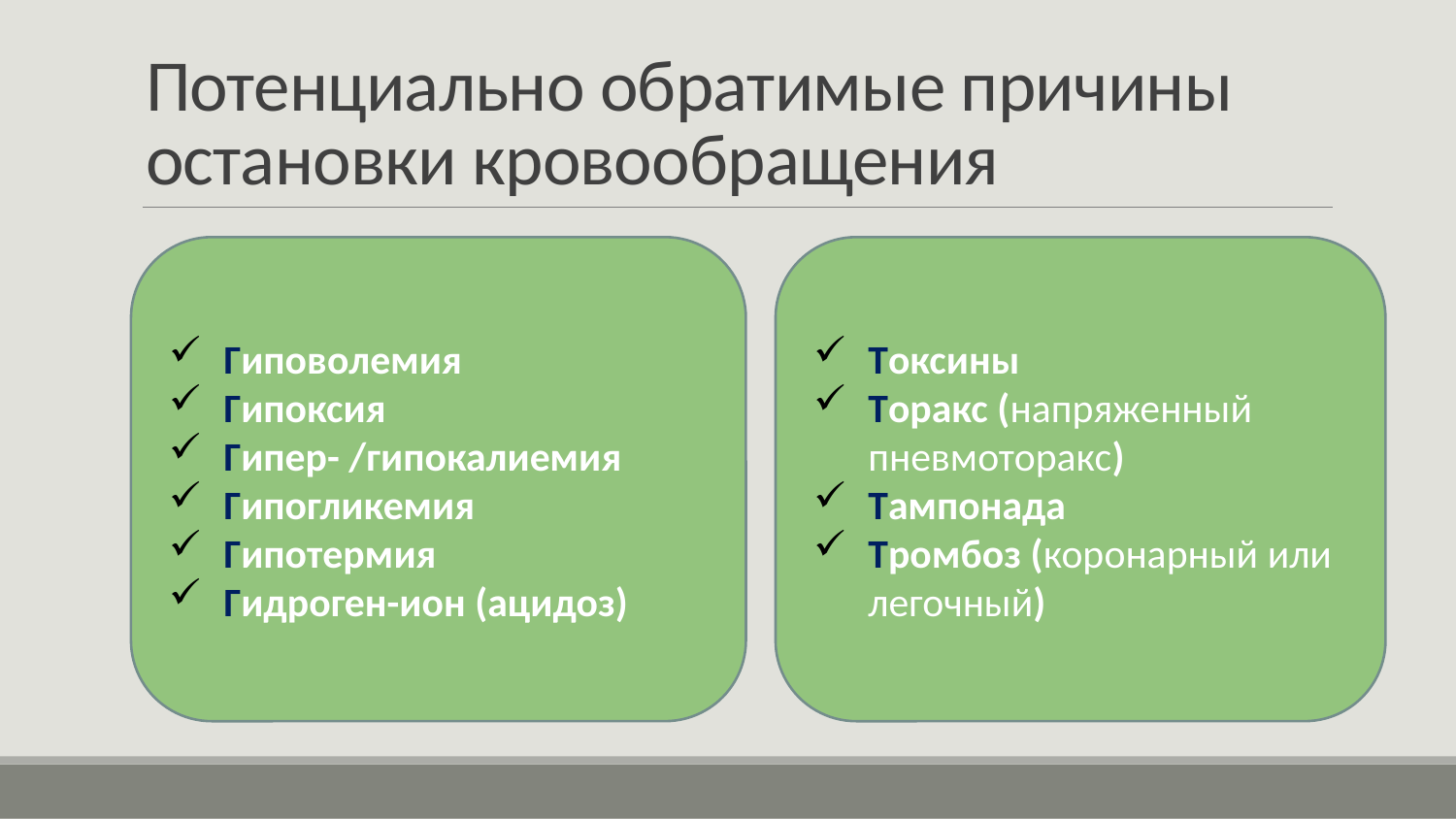

# Потенциально обратимые причины остановки кровообращения
Гиповолемия
Гипоксия
Гипер- /гипокалиемия
Гипогликемия
Гипотермия
Гидроген-ион (ацидоз)
Токсины
Торакс (напряженный пневмоторакс)
Тампонада
Тромбоз (коронарный или легочный)